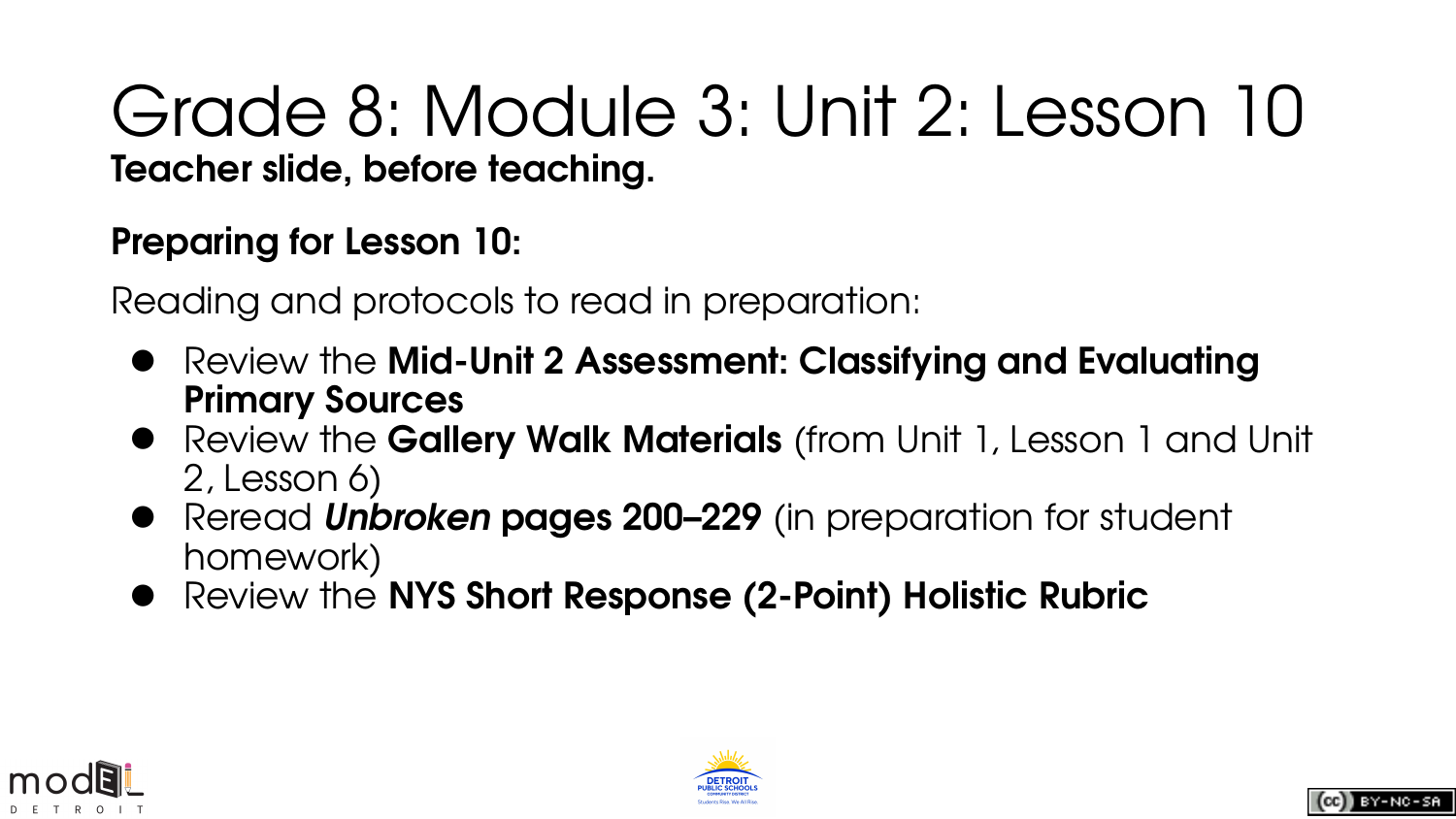

# Grade 8: Module 3: Unit 2: Lesson 10
Teacher slide, before teaching.

Preparing for Lesson 10:
Reading and protocols to read in preparation:
Review the Mid-Unit 2 Assessment: Classifying and Evaluating Primary Sources
Review the Gallery Walk Materials (from Unit 1, Lesson 1 and Unit 2, Lesson 6)
Reread Unbroken pages 200–229 (in preparation for student homework)
Review the NYS Short Response (2-Point) Holistic Rubric